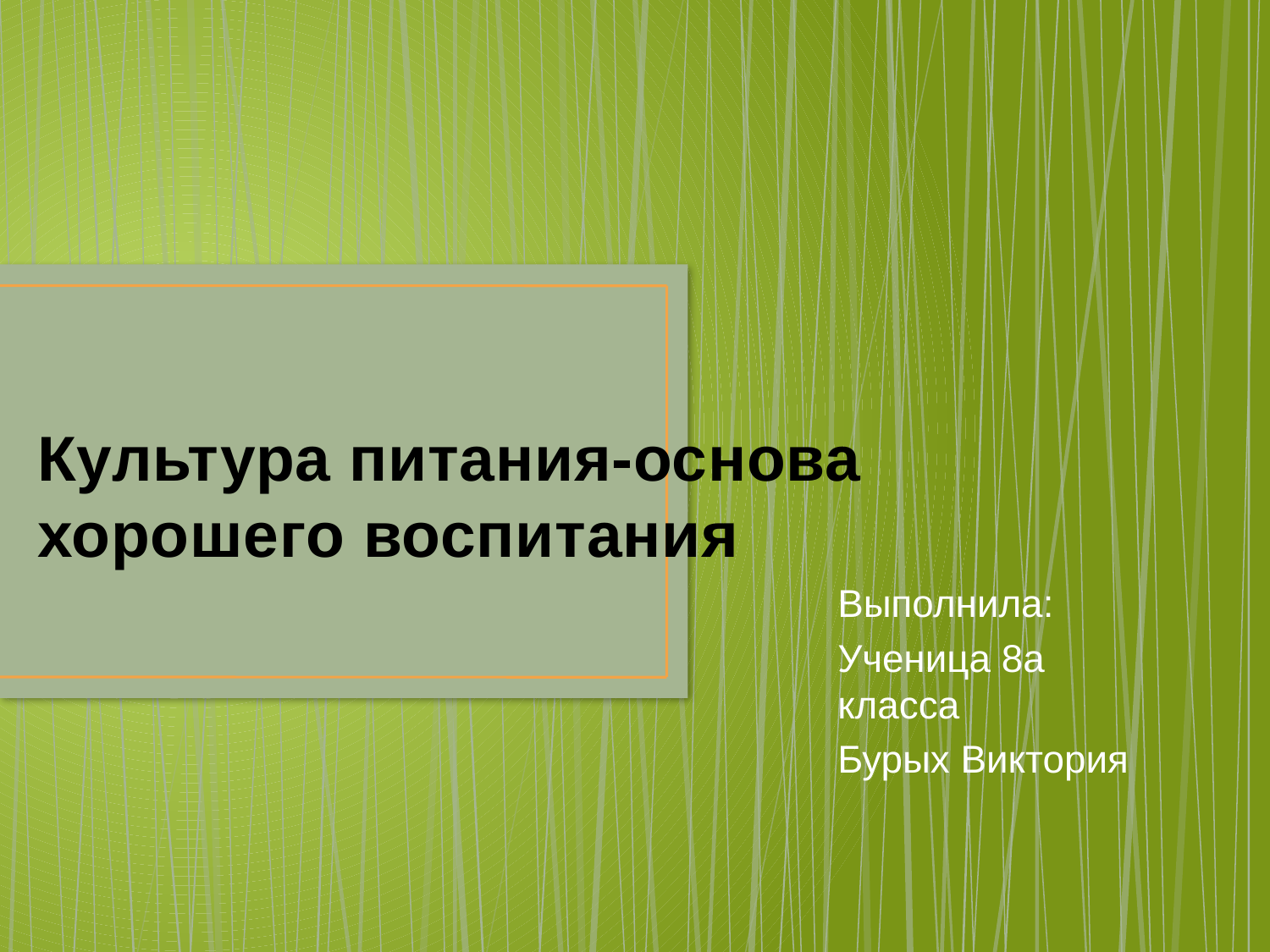

# Культура питания-основа хорошего воспитания

Выполнила:
Ученица 8а класса
Бурых Виктория